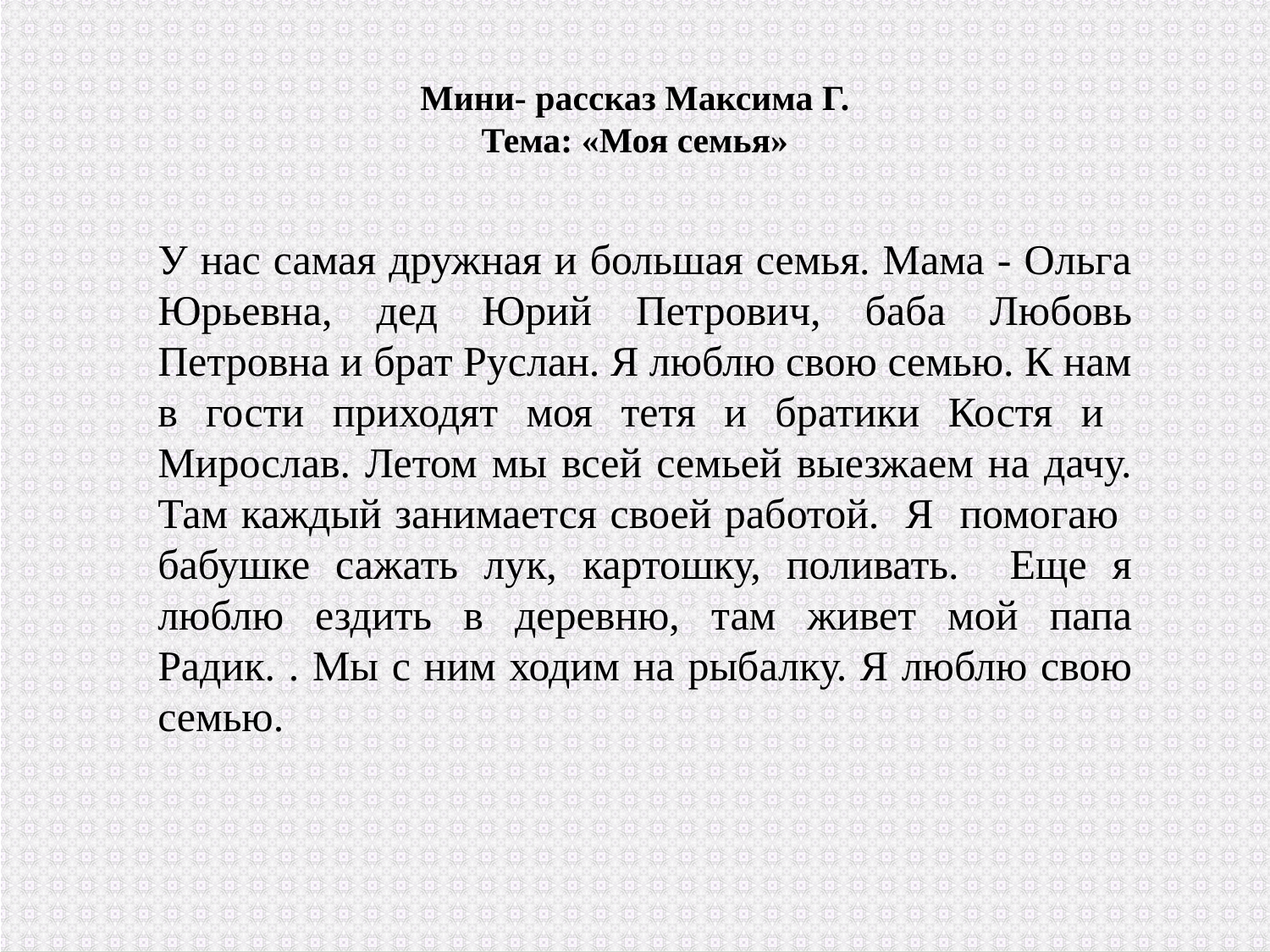

# Мини- рассказ Максима Г. Тема: «Моя семья»
У нас самая дружная и большая семья. Мама - Ольга Юрьевна, дед Юрий Петрович, баба Любовь Петровна и брат Руслан. Я люблю свою семью. К нам в гости приходят моя тетя и братики Костя и  Мирослав. Летом мы всей семьей выезжаем на дачу. Там каждый занимается своей работой.  Я  помогаю  бабушке сажать лук, картошку, поливать.  Еще я люблю ездить в деревню, там живет мой папа Радик. . Мы с ним ходим на рыбалку. Я люблю свою семью.